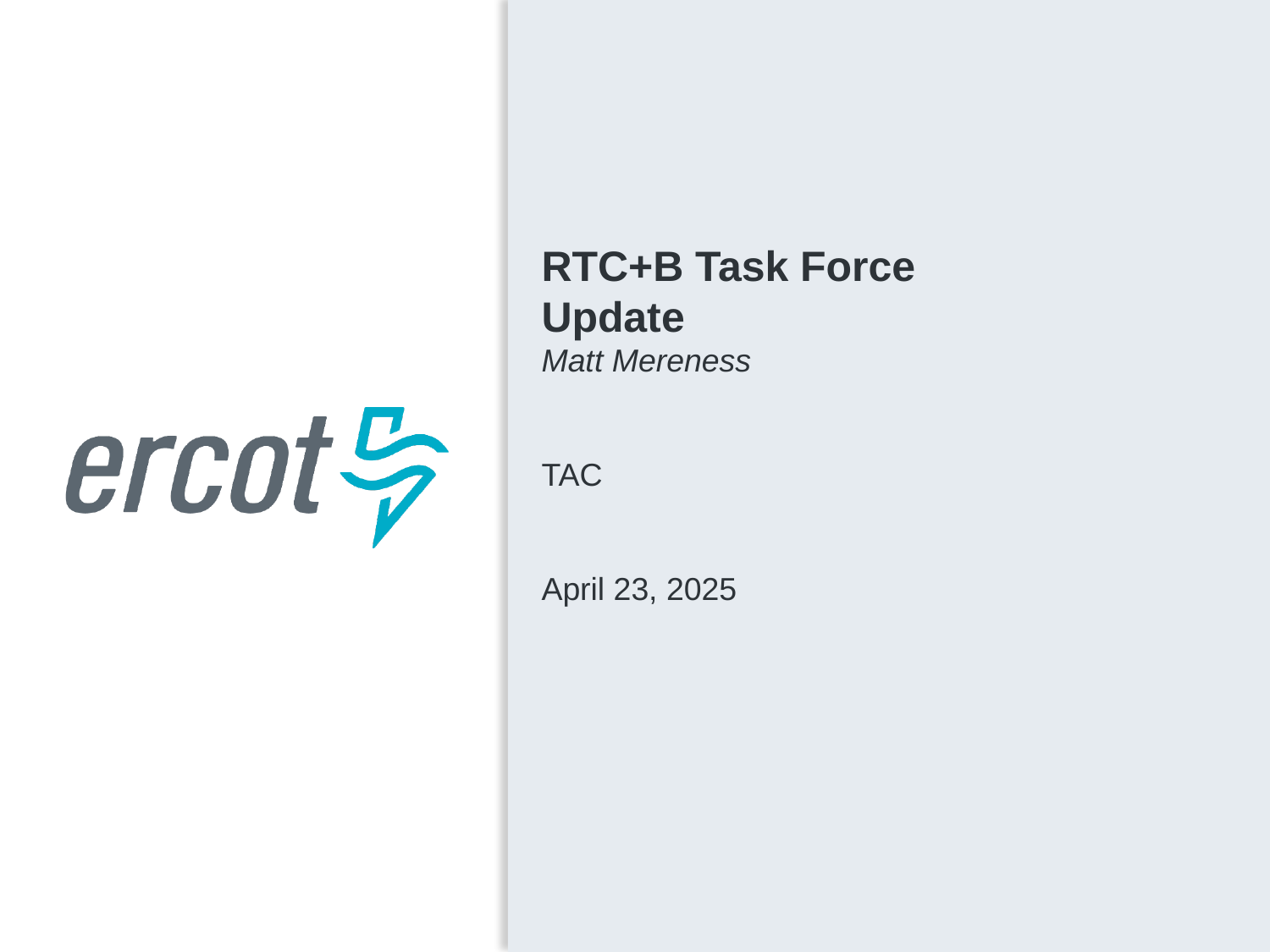

RTC+B Task Force
Update
Matt Mereness

TAC

April 23, 2025